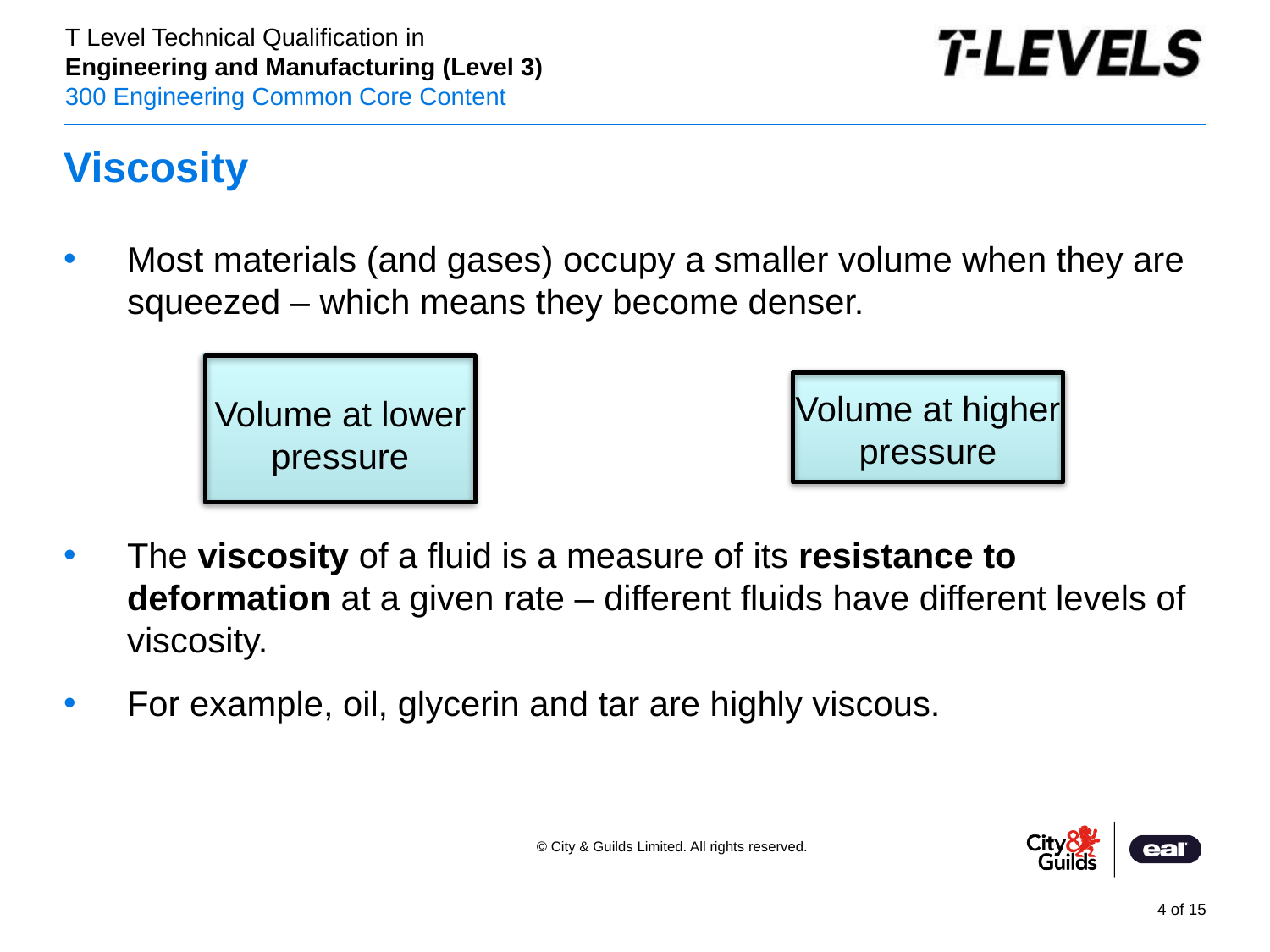

# Viscosity
Most materials (and gases) occupy a smaller volume when they are squeezed – which means they become denser.

The viscosity of a fluid is a measure of its resistance to deformation at a given rate – different fluids have different levels of viscosity.
For example, oil, glycerin and tar are highly viscous.

Volume at higher pressure
Volume at lower pressure